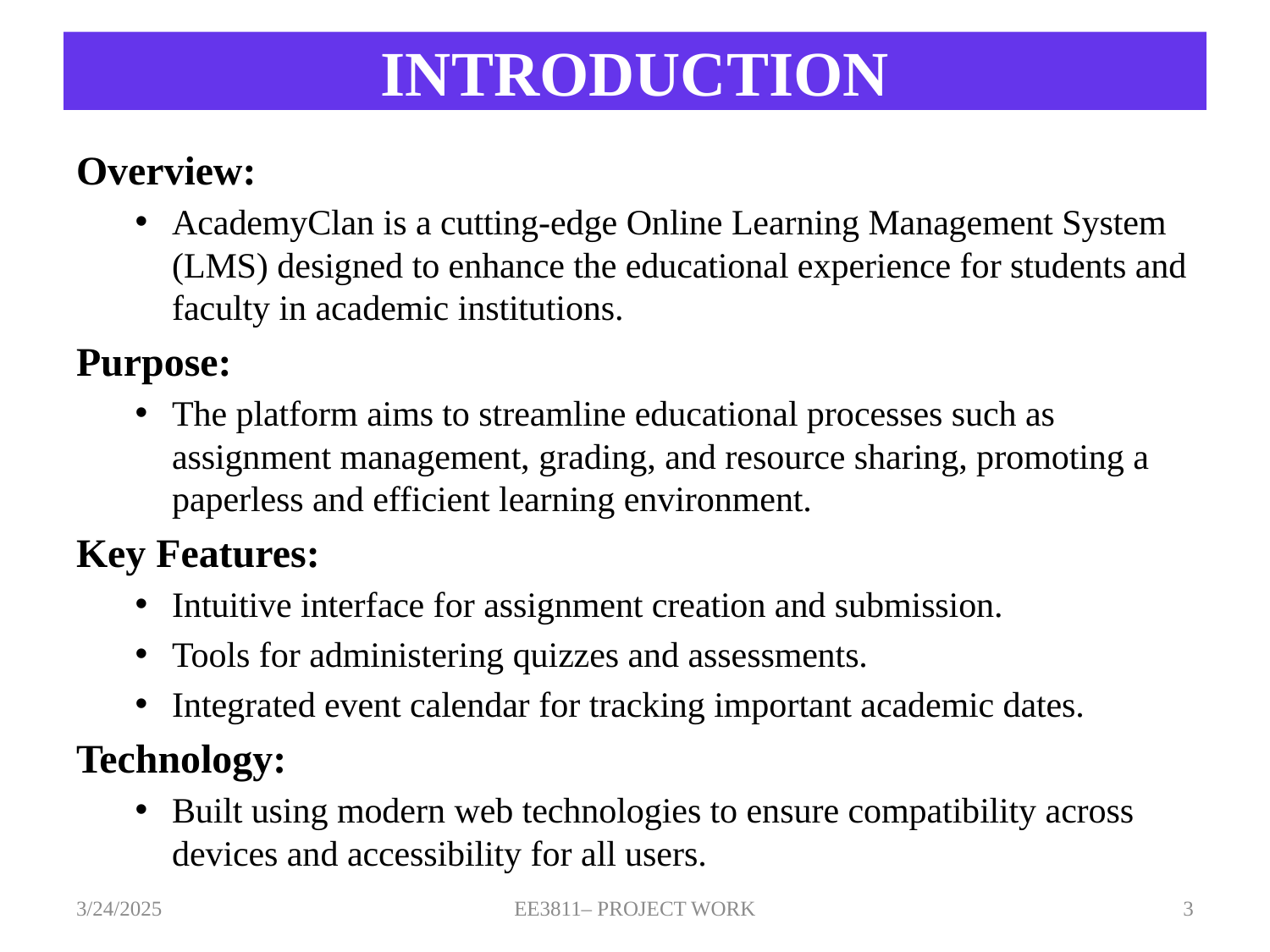

# INTRODUCTION
Overview:
AcademyClan is a cutting-edge Online Learning Management System (LMS) designed to enhance the educational experience for students and faculty in academic institutions.
Purpose:
The platform aims to streamline educational processes such as assignment management, grading, and resource sharing, promoting a paperless and efficient learning environment.
Key Features:
Intuitive interface for assignment creation and submission.
Tools for administering quizzes and assessments.
Integrated event calendar for tracking important academic dates.
Technology:
Built using modern web technologies to ensure compatibility across devices and accessibility for all users.

3/24/2025
EE3811– PROJECT WORK
3